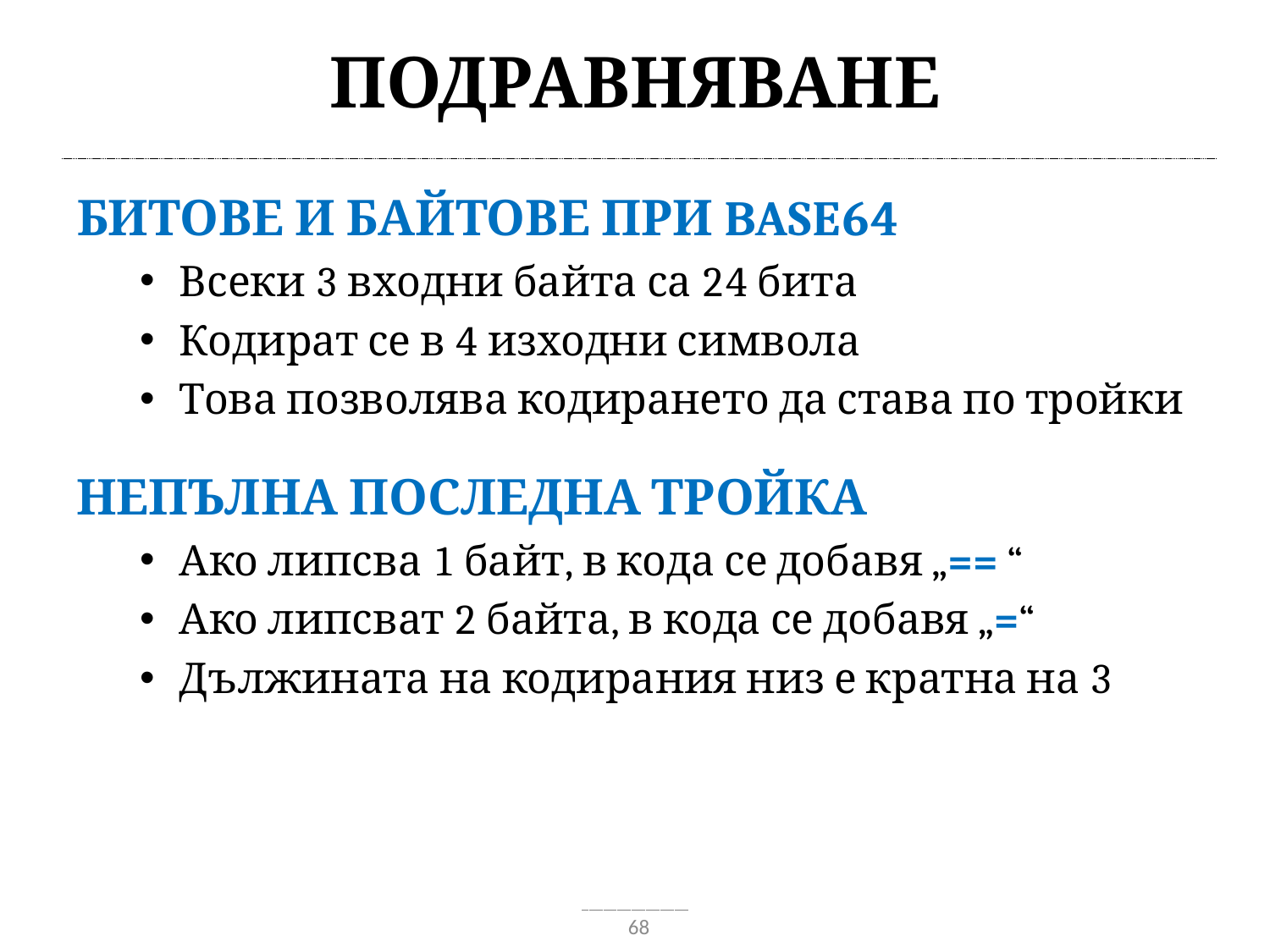

# Подравняване
Битове и байтове при Base64
Всеки 3 входни байта са 24 бита
Кодират се в 4 изходни символа
Това позволява кодирането да става по тройки
Непълна последна тройка
Ако липсва 1 байт, в кода се добавя „== “
Ако липсват 2 байта, в кода се добавя „=“
Дължината на кодирания низ е кратна на 3
68